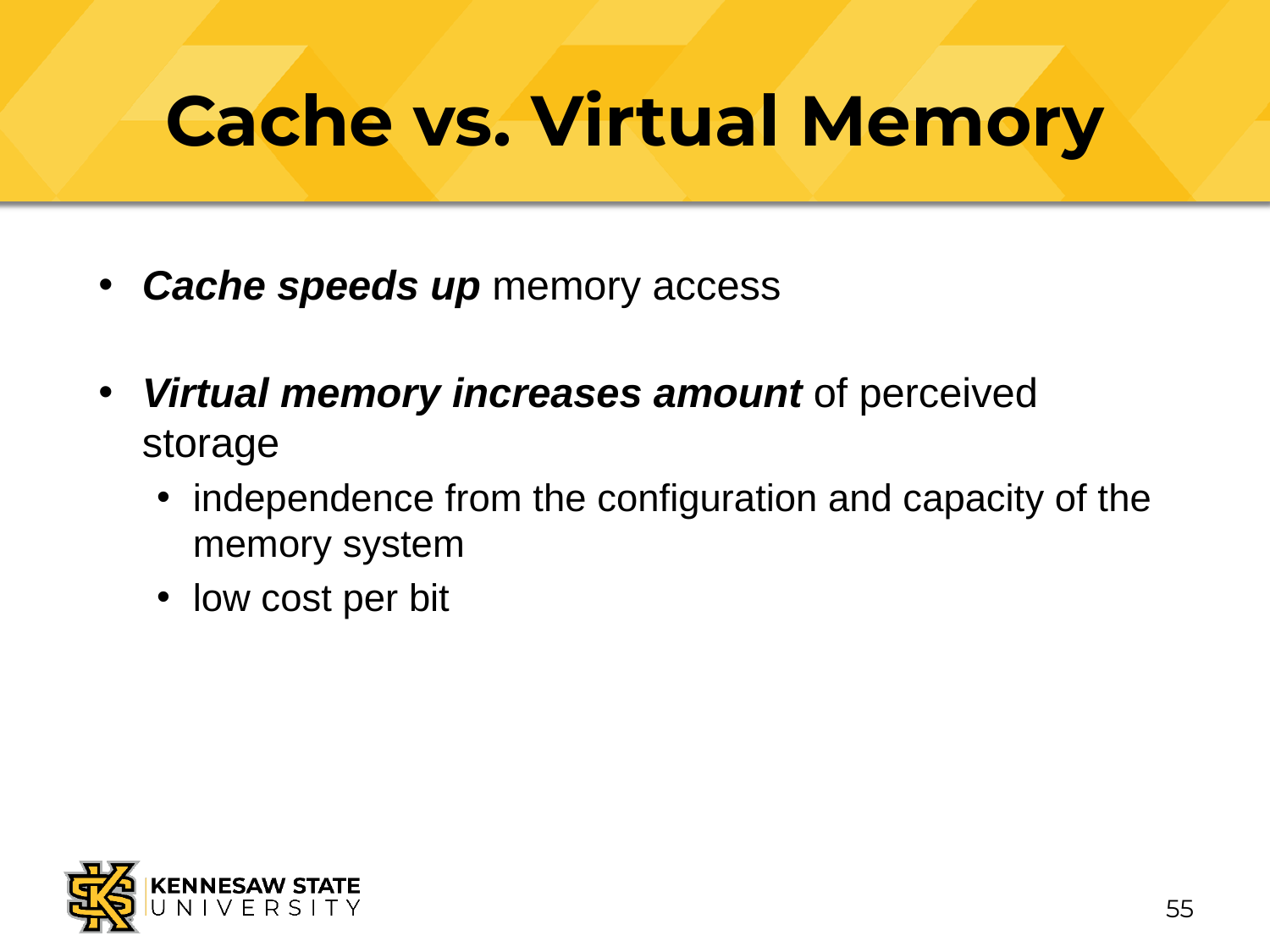

# Cache vs. Virtual Memory
Cache speeds up memory access
Virtual memory increases amount of perceived storage
independence from the configuration and capacity of the memory system
low cost per bit
55